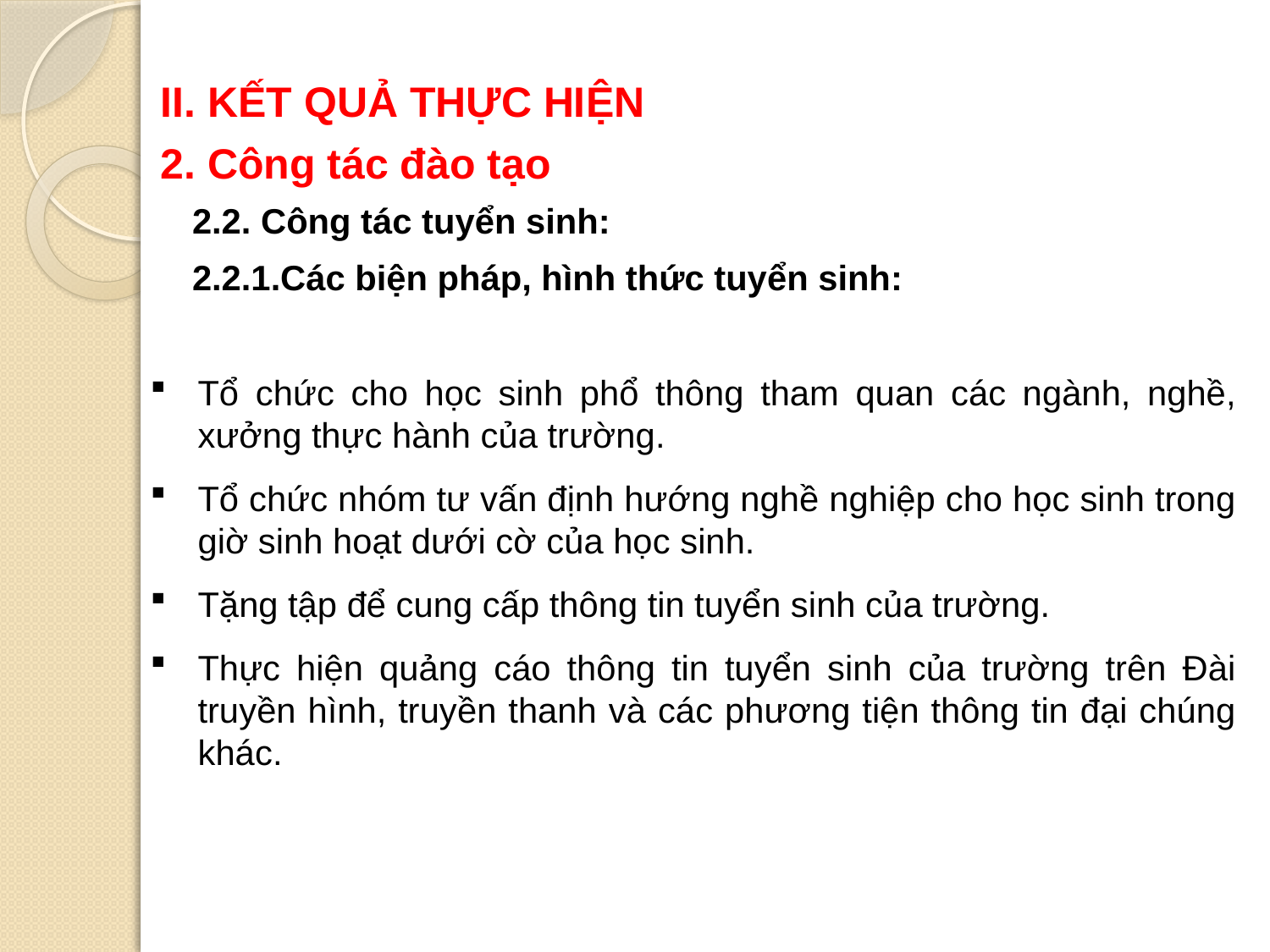

II. KẾT QUẢ THỰC HIỆN
2. Công tác đào tạo
2.2. Công tác tuyển sinh:
2.2.1.Các biện pháp, hình thức tuyển sinh:
Tổ chức cho học sinh phổ thông tham quan các ngành, nghề, xưởng thực hành của trường.
Tổ chức nhóm tư vấn định hướng nghề nghiệp cho học sinh trong giờ sinh hoạt dưới cờ của học sinh.
Tặng tập để cung cấp thông tin tuyển sinh của trường.
Thực hiện quảng cáo thông tin tuyển sinh của trường trên Đài truyền hình, truyền thanh và các phương tiện thông tin đại chúng khác.